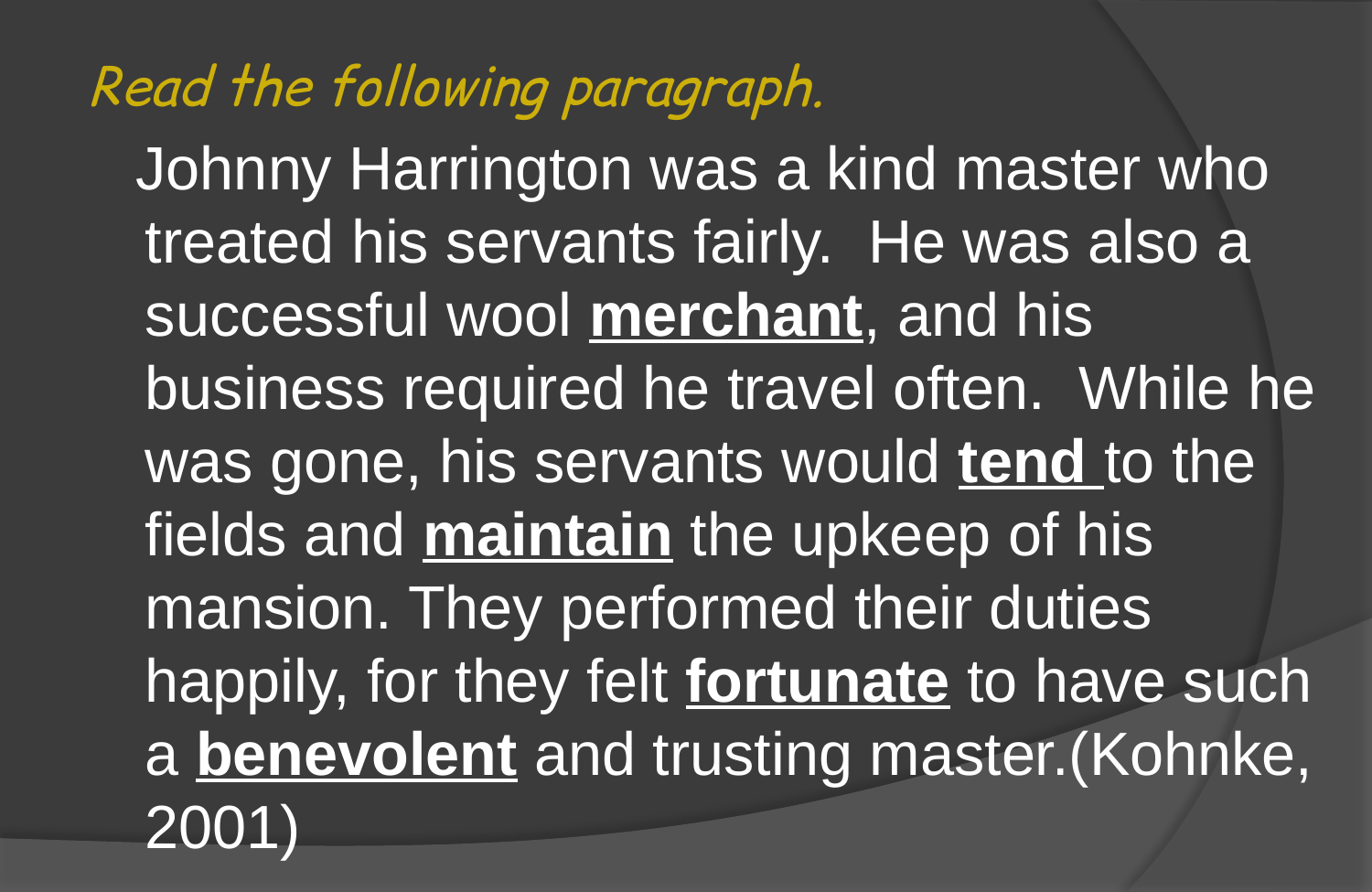

Read the following paragraph.
   Johnny Harrington was a kind master who treated his servants fairly.  He was also a successful wool merchant, and his business required he travel often.  While he was gone, his servants would tend to the fields and maintain the upkeep of his mansion. They performed their duties happily, for they felt fortunate to have such a benevolent and trusting master.(Kohnke, 2001)